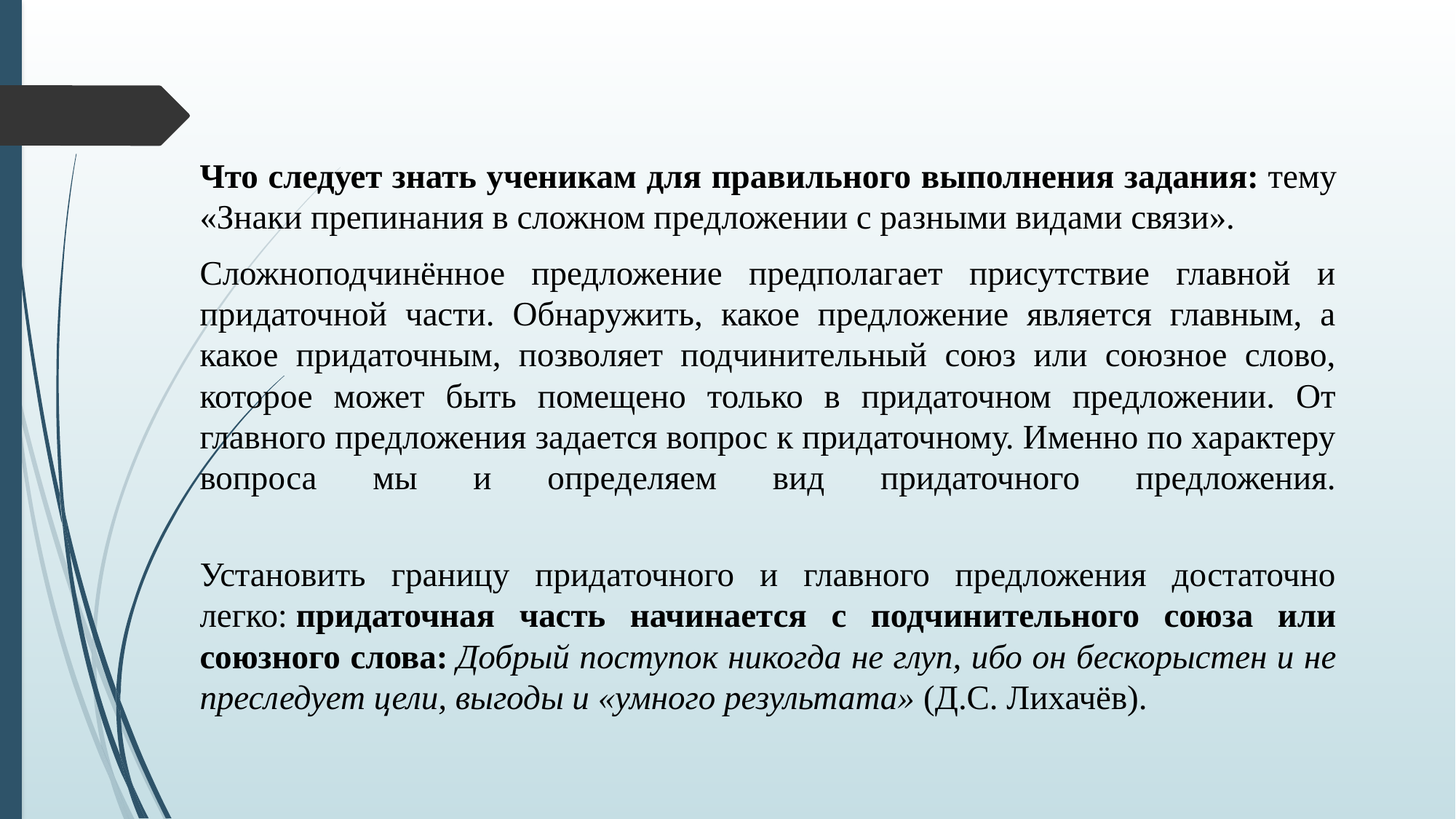

Что следует знать ученикам для правильного выполнения задания: тему «Знаки препинания в сложном предложении с разными видами связи».
Сложноподчинённое предложение предполагает присутствие главной и придаточной части. Обнаружить, какое предложение является главным, а какое придаточным, позволяет подчинительный союз или союзное слово, которое может быть помещено только в придаточном предложении. От главного предложения задается вопрос к придаточному. Именно по характеру вопроса мы и определяем вид придаточного предложения.
Установить границу придаточного и главного предложения достаточно легко: придаточная часть начинается с подчинительного союза или союзного слова: Добрый поступок никогда не глуп, ибо он бескорыстен и не преследует цели, выгоды и «умного результата» (Д.С. Лихачёв).